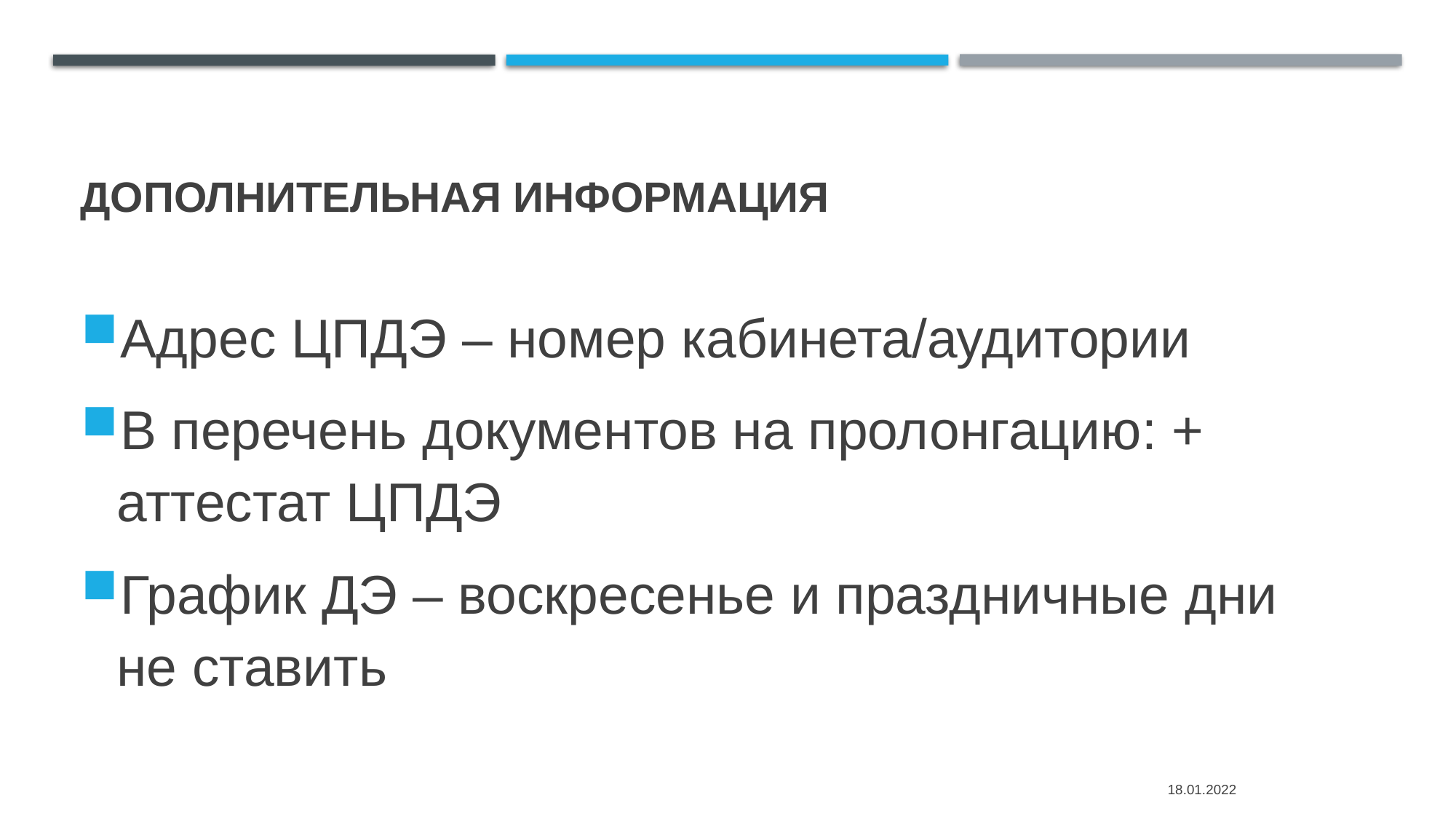

# Дополнительная информация
Адрес ЦПДЭ – номер кабинета/аудитории
В перечень документов на пролонгацию: + аттестат ЦПДЭ
График ДЭ – воскресенье и праздничные дни не ставить
18.01.2022